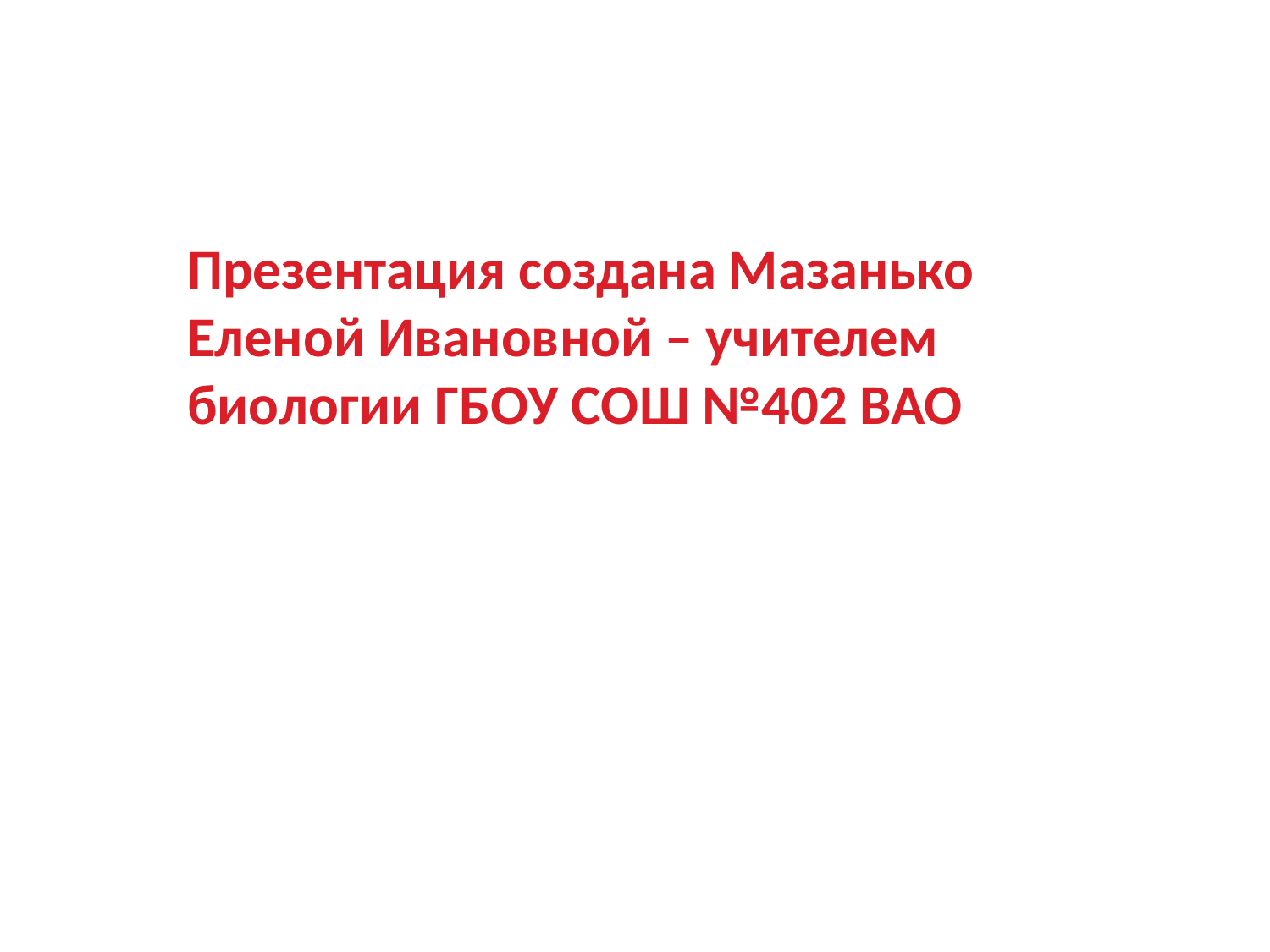

Презентация создана Мазанько Еленой Ивановной – учителем биологии ГБОУ СОШ №402 ВАО